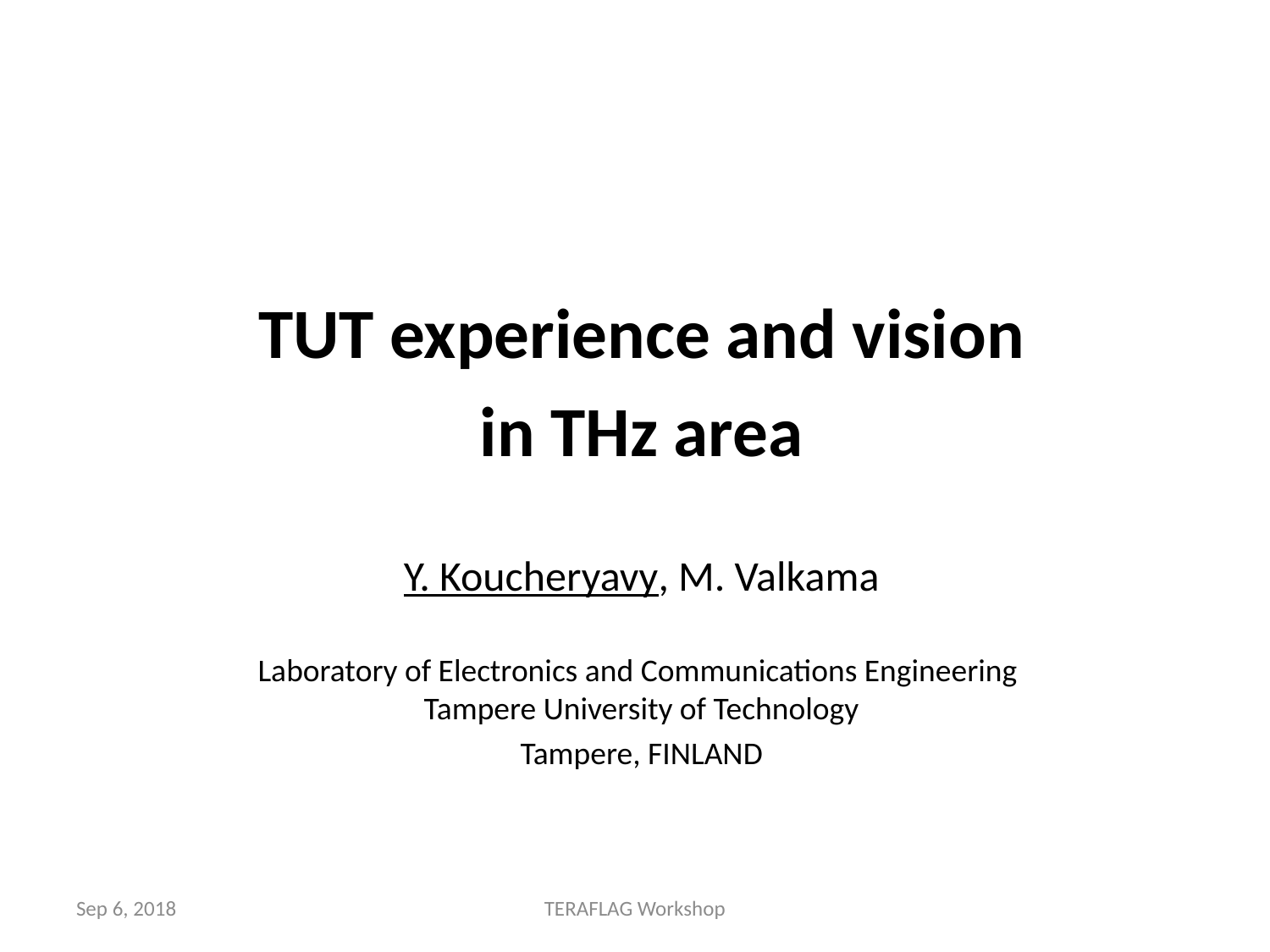

TUT experience and vision
in THz area

Y. Koucheryavy, M. Valkama

Laboratory of Electronics and Communications Engineering
Tampere University of Technology
Tampere, FINLAND
Sep 6, 2018
TERAFLAG Workshop